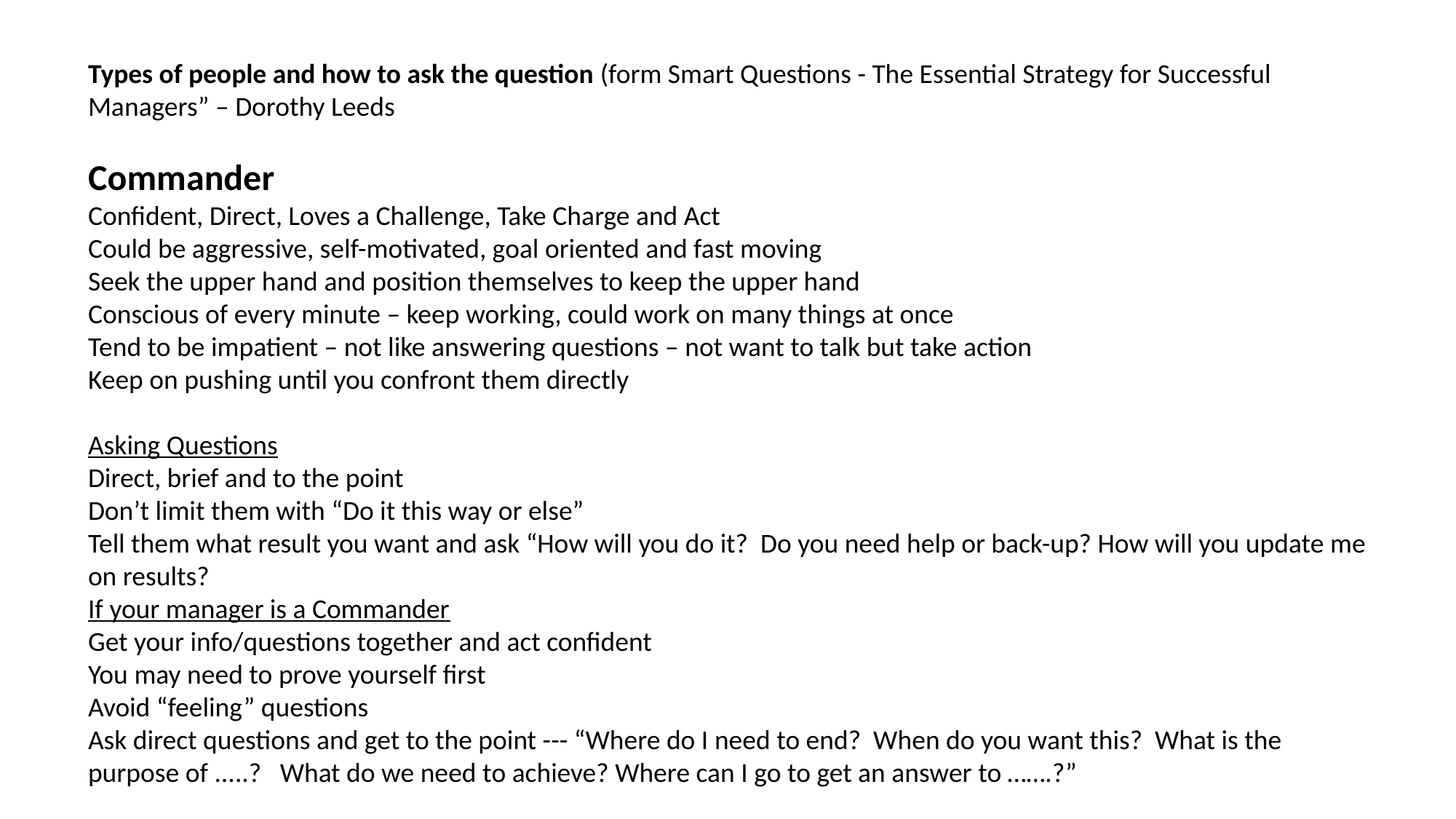

Types of people and how to ask the question (form Smart Questions - The Essential Strategy for Successful Managers” – Dorothy Leeds

Commander
Confident, Direct, Loves a Challenge, Take Charge and Act
Could be aggressive, self-motivated, goal oriented and fast moving
Seek the upper hand and position themselves to keep the upper hand
Conscious of every minute – keep working, could work on many things at once
Tend to be impatient – not like answering questions – not want to talk but take action
Keep on pushing until you confront them directly

Asking Questions
Direct, brief and to the point
Don’t limit them with “Do it this way or else”
Tell them what result you want and ask “How will you do it?  Do you need help or back-up? How will you update me on results?
If your manager is a Commander
Get your info/questions together and act confident
You may need to prove yourself first
Avoid “feeling” questions
Ask direct questions and get to the point --- “Where do I need to end?  When do you want this?  What is the purpose of .....?   What do we need to achieve? Where can I go to get an answer to …….?”